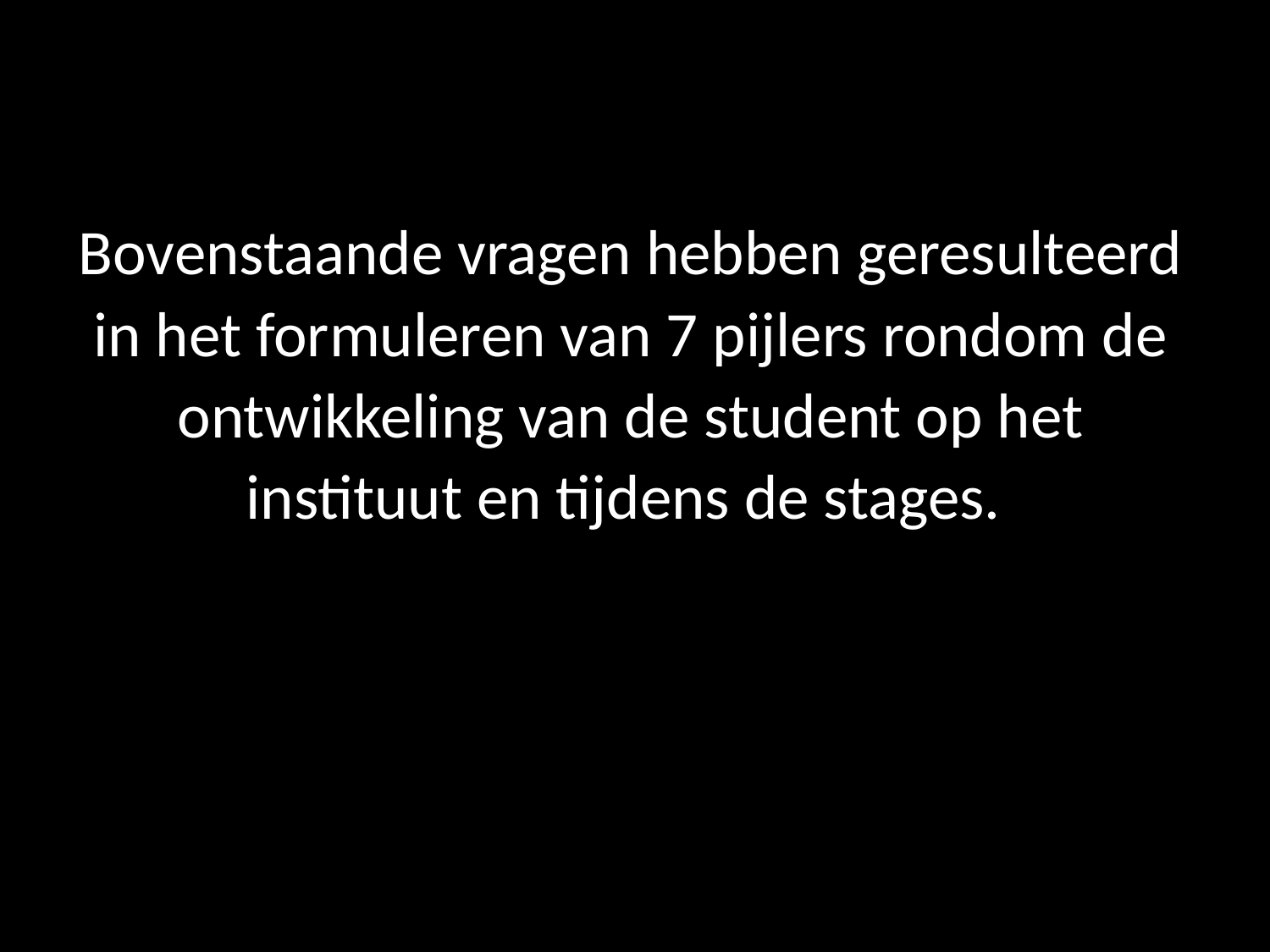

Bovenstaande vragen hebben geresulteerd in het formuleren van 7 pijlers rondom de ontwikkeling van de student op het instituut en tijdens de stages.